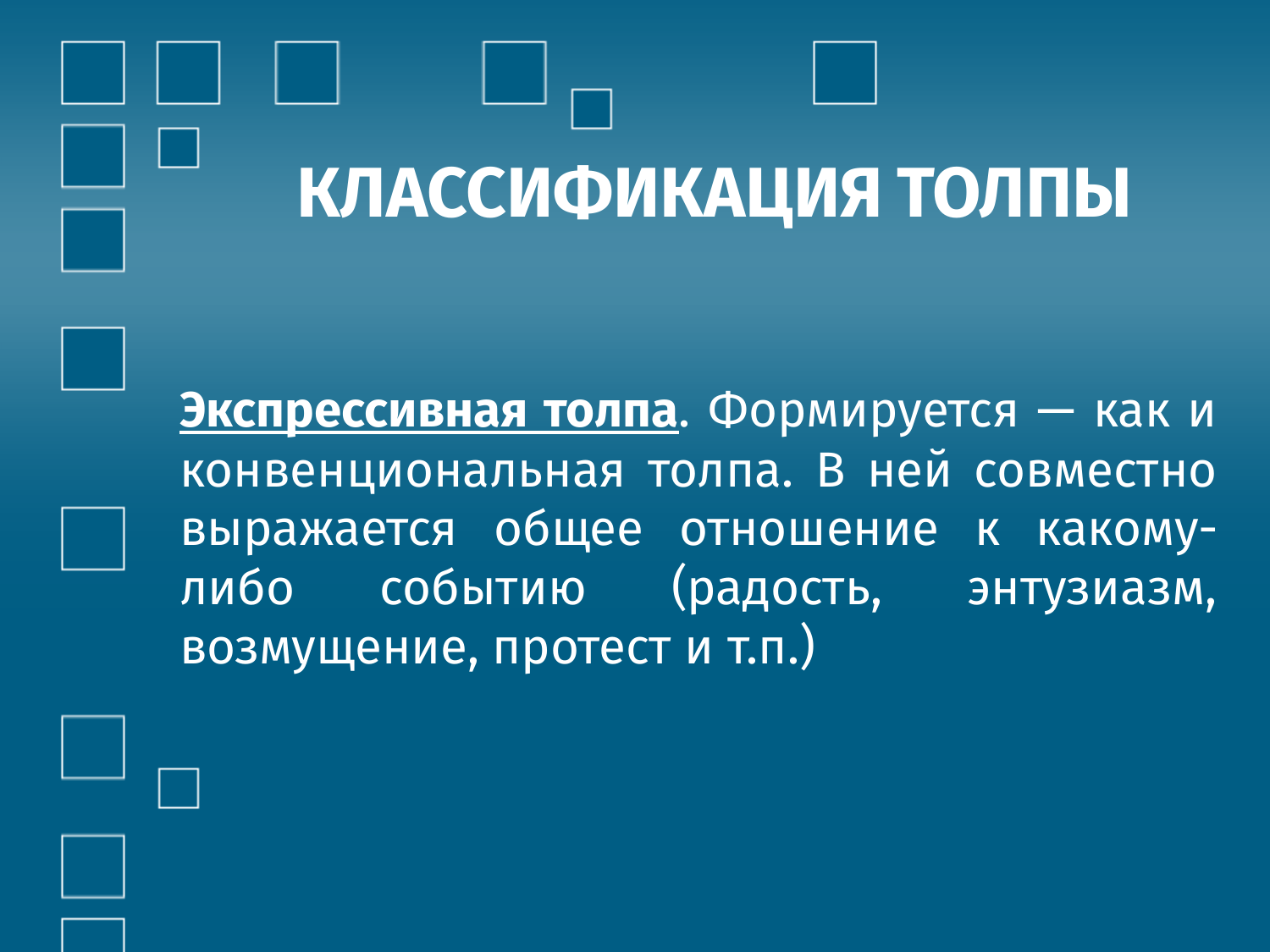

# КЛАССИФИКАЦИЯ ТОЛПЫ

   Экспрессивная толпа. Формируется — как и конвенциональная толпа. В ней совместно выражается общее отношение к какому-либо событию (радость, энтузиазм, возмущение, протест и т.п.)